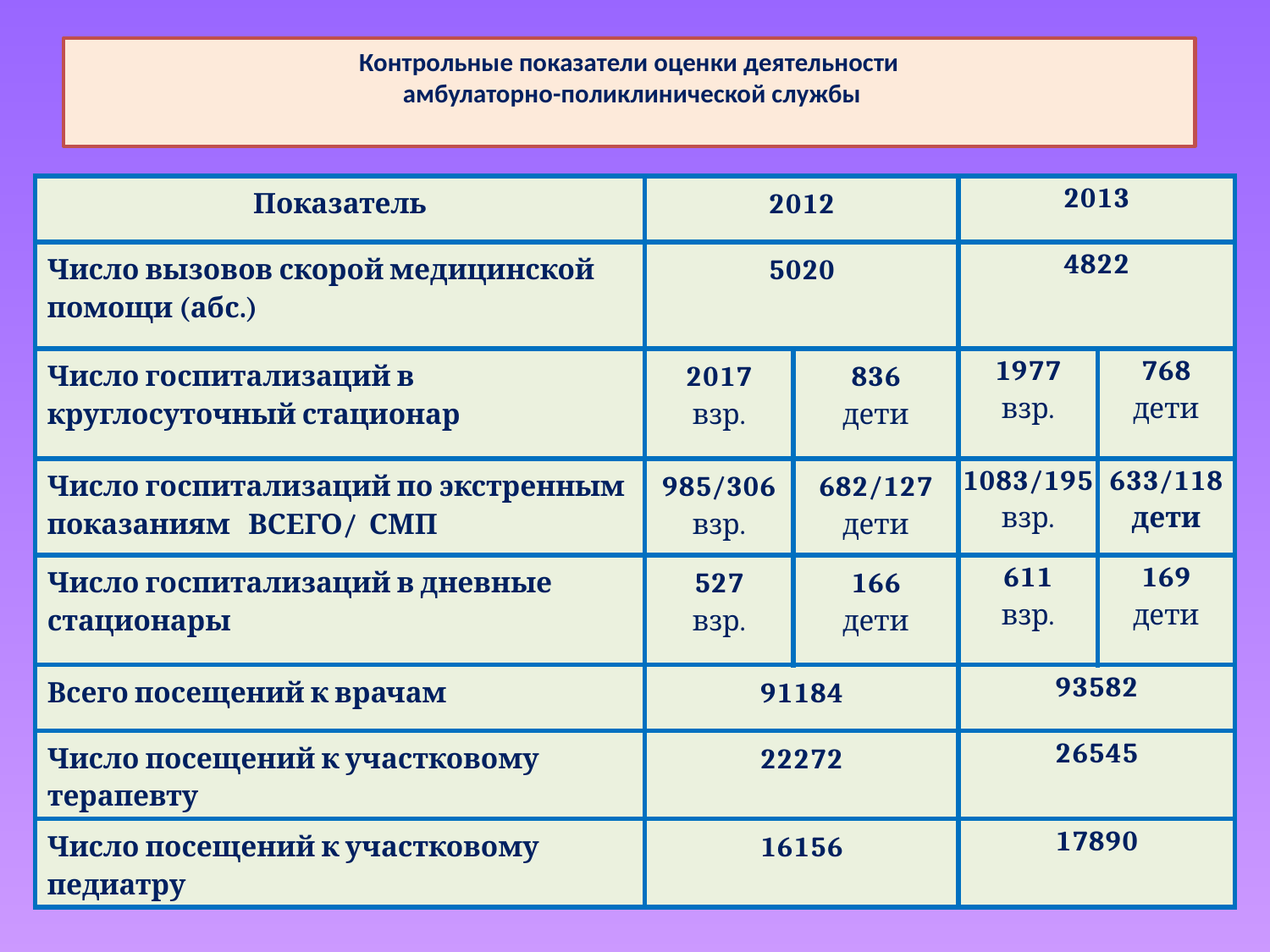

# Контрольные показатели оценки деятельности амбулаторно-поликлинической службы
| Показатель | 2012 |  | 2013 |  |
| --- | --- | --- | --- | --- |
| Число вызовов скорой медицинской помощи (абс.) | 5020 |  | 4822 |  |
| Число госпитализаций в круглосуточный стационар | 2017 взр. | 836 дети | 1977 взр. | 768 дети |
| Число госпитализаций по экстренным показаниям ВСЕГО/ СМП | 985/306 взр. | 682/127 дети | 1083/195 взр. | 633/118 дети |
| Число госпитализаций в дневные стационары | 527 взр. | 166 дети | 611 взр. | 169 дети |
| Всего посещений к врачам | 91184 |  | 93582 |  |
| Число посещений к участковому терапевту | 22272 |  | 26545 |  |
| Число посещений к участковому педиатру | 16156 |  | 17890 |  |